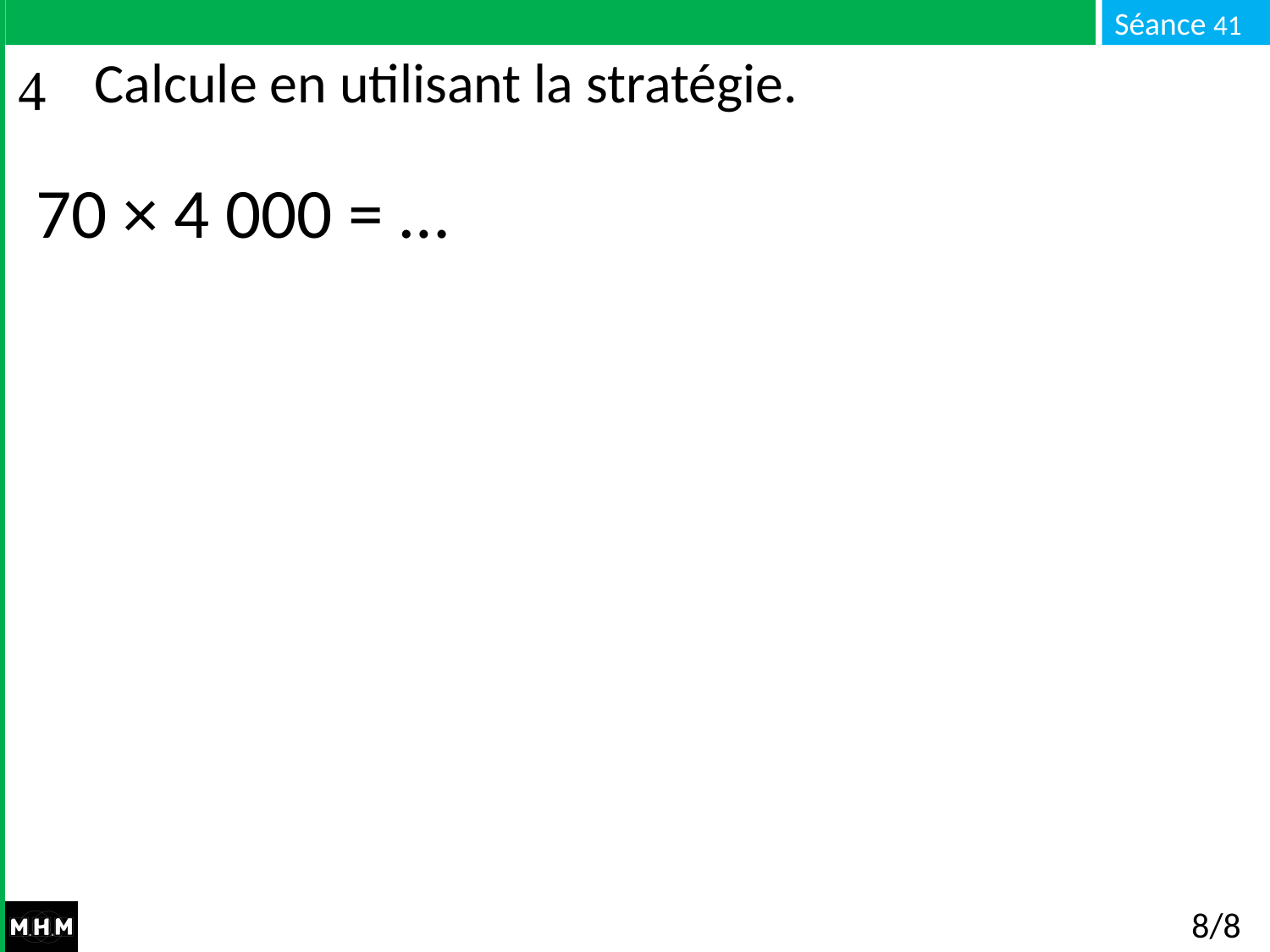

# Calcule en utilisant la stratégie.
70 × 4 000 = …
8/8